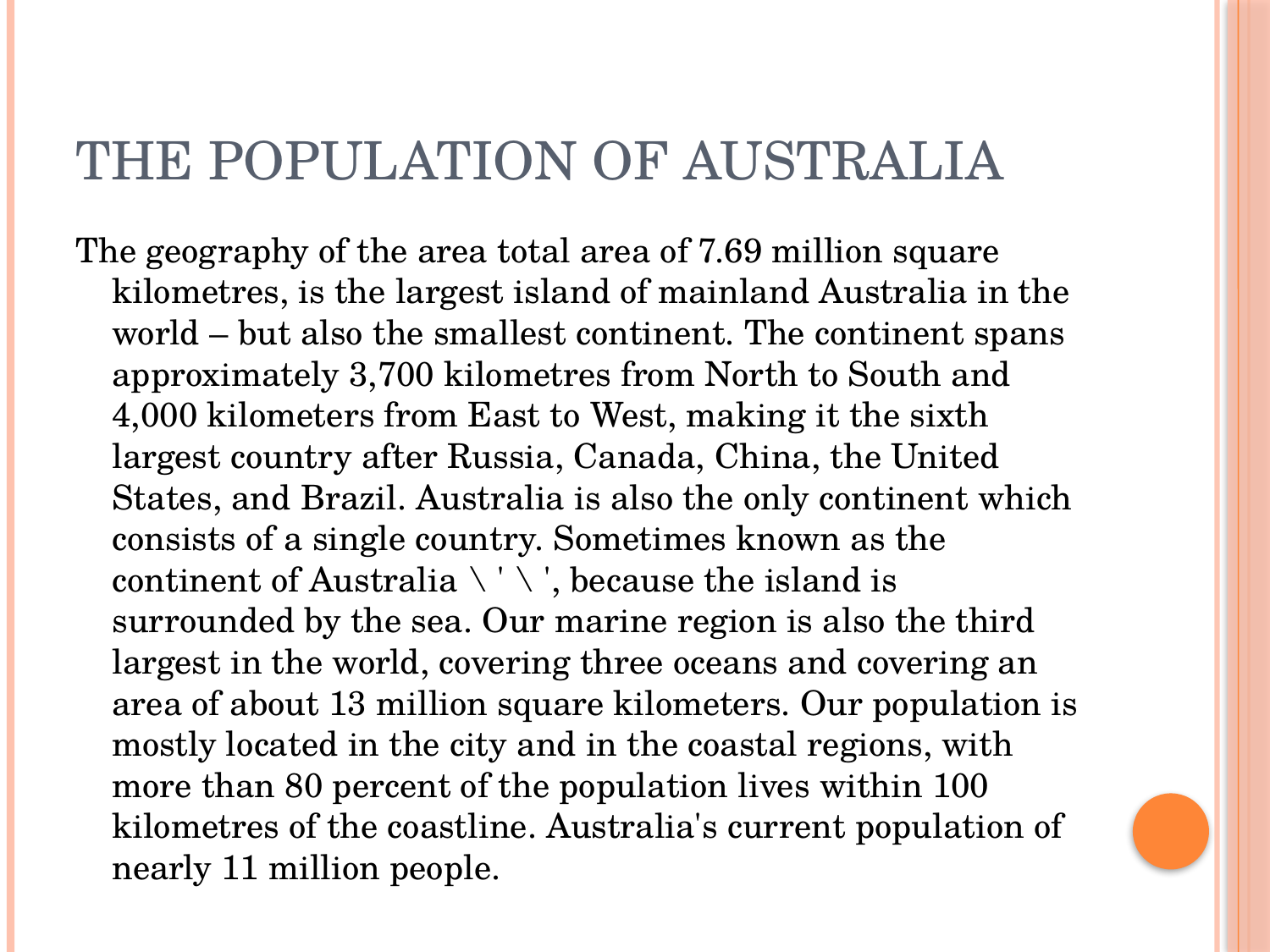

# the population of australia
The geography of the area total area of 7.69 million square kilometres, is the largest island of mainland Australia in the world – but also the smallest continent. The continent spans approximately 3,700 kilometres from North to South and 4,000 kilometers from East to West, making it the sixth largest country after Russia, Canada, China, the United States, and Brazil. Australia is also the only continent which consists of a single country. Sometimes known as the continent of Australia \ ' \ ', because the island is surrounded by the sea. Our marine region is also the third largest in the world, covering three oceans and covering an area of about 13 million square kilometers. Our population is mostly located in the city and in the coastal regions, with more than 80 percent of the population lives within 100 kilometres of the coastline. Australia's current population of nearly 11 million people.